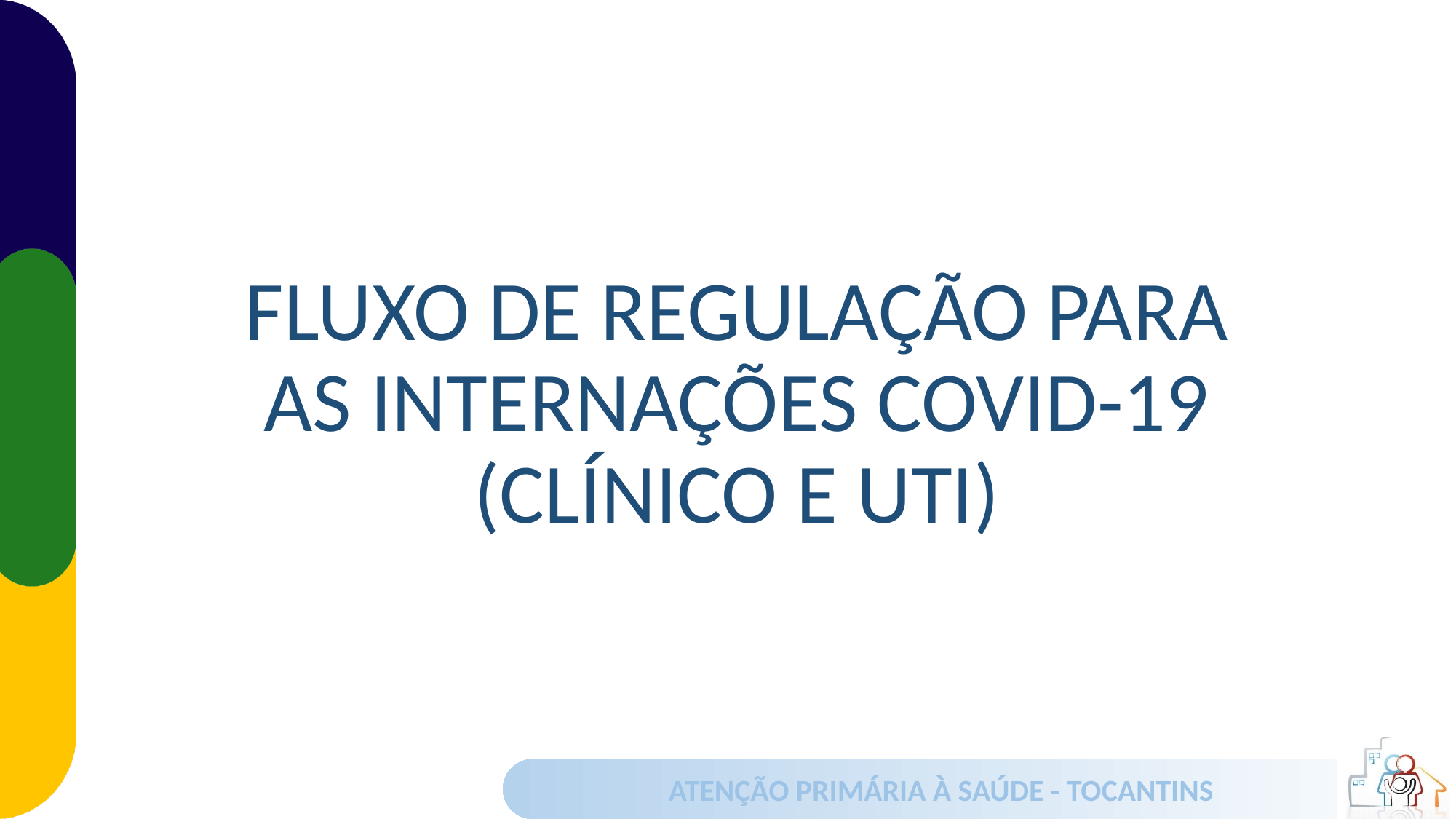

# FLUXO DE REGULAÇÃO PARA AS INTERNAÇÕES COVID-19 (CLÍNICO E UTI)